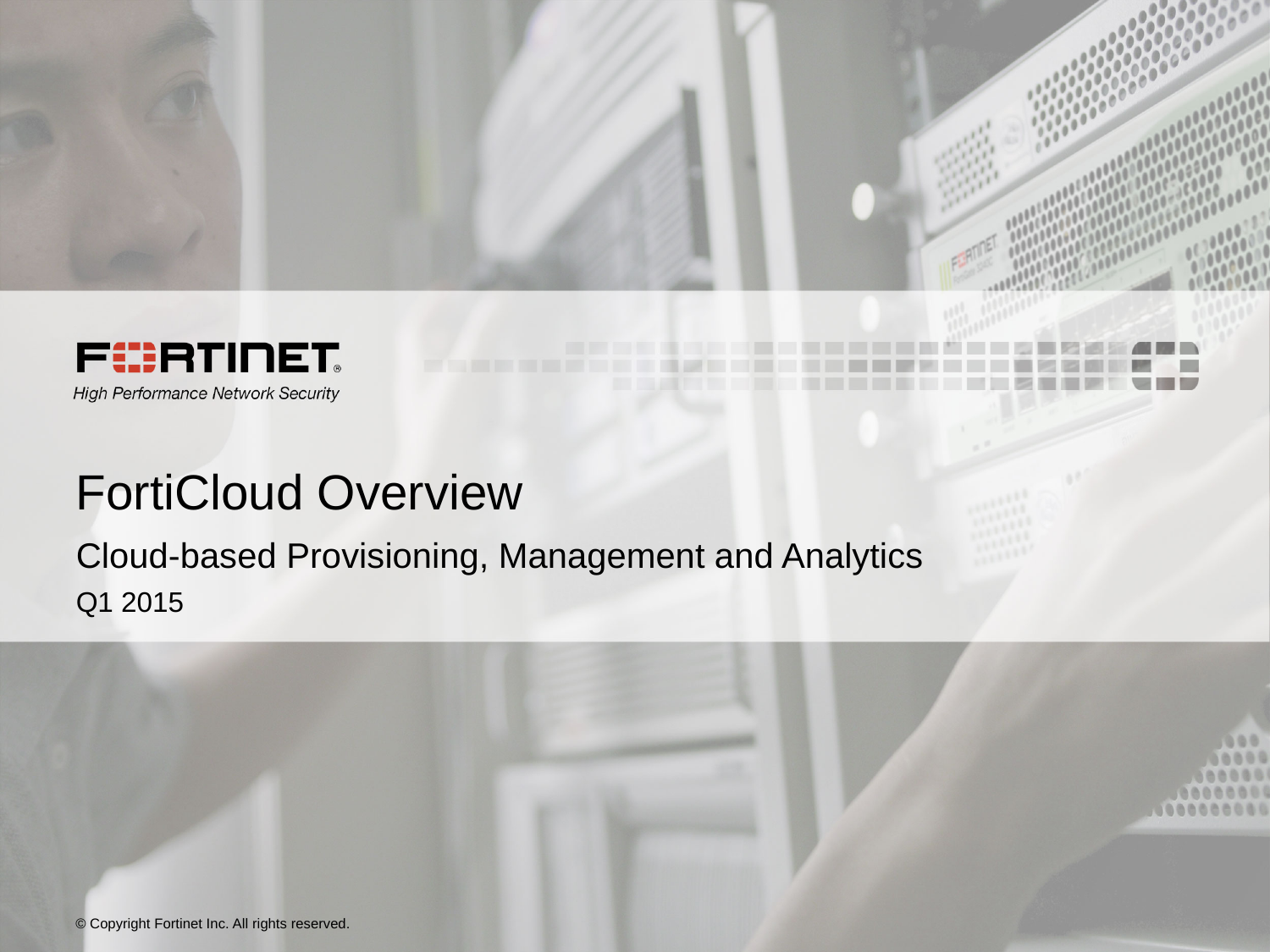

# FortiCloud Overview
Cloud-based Provisioning, Management and Analytics
Q1 2015